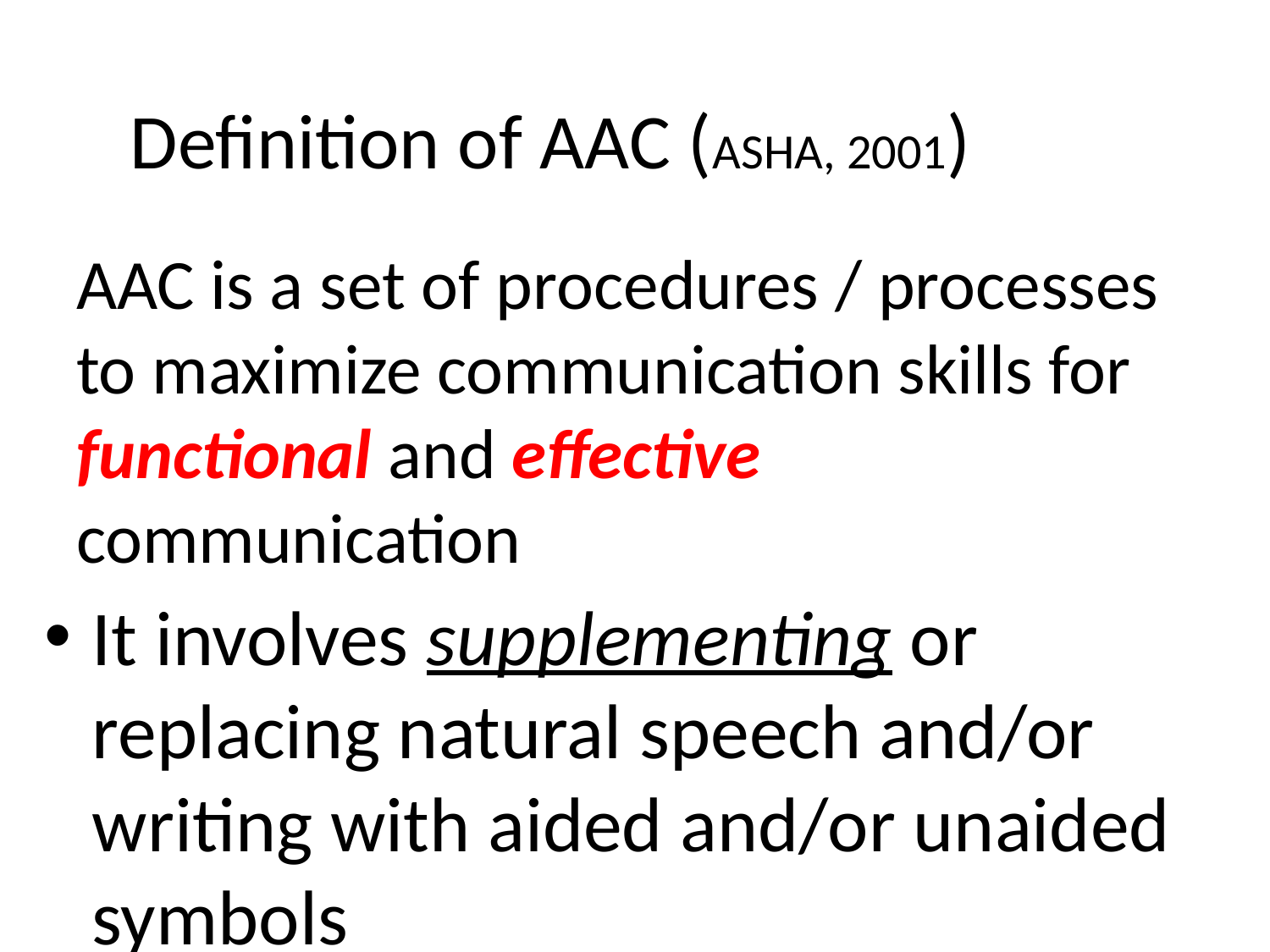

# Definition of AAC (ASHA, 2001)
AAC is a set of procedures / processes to maximize communication skills for functional and effective communication

It involves supplementing or replacing natural speech and/or writing with aided and/or unaided symbols